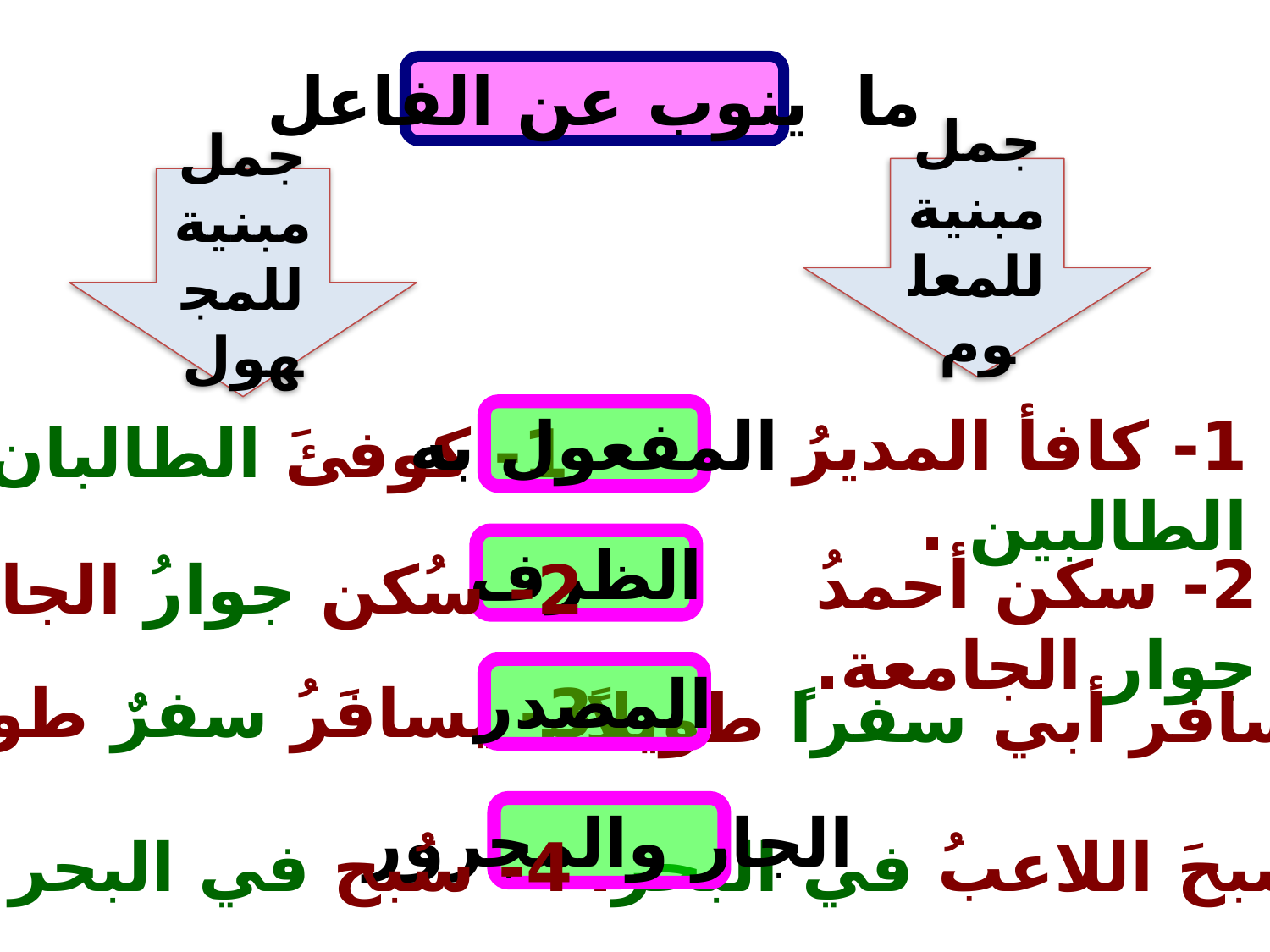

ما  ينوب عن الفاعل
جمل مبنية للمعلوم
جمل مبنية للمجهول

1- كافأ المديرُ الطالبين .
المفعول به
1- كوفئَ الطالبان .
الظرف
2- سكن أحمدُ جوار الجامعة.
2- سُكن جوارُ الجامعة
المصدر
3- يسافَرُ سفرٌ طويلٌ.
3-  يسافر أبي سفراً طويلاً .
الجار والمجرور
4- سُبح في البحر .
4- سبحَ اللاعبُ في البحر.